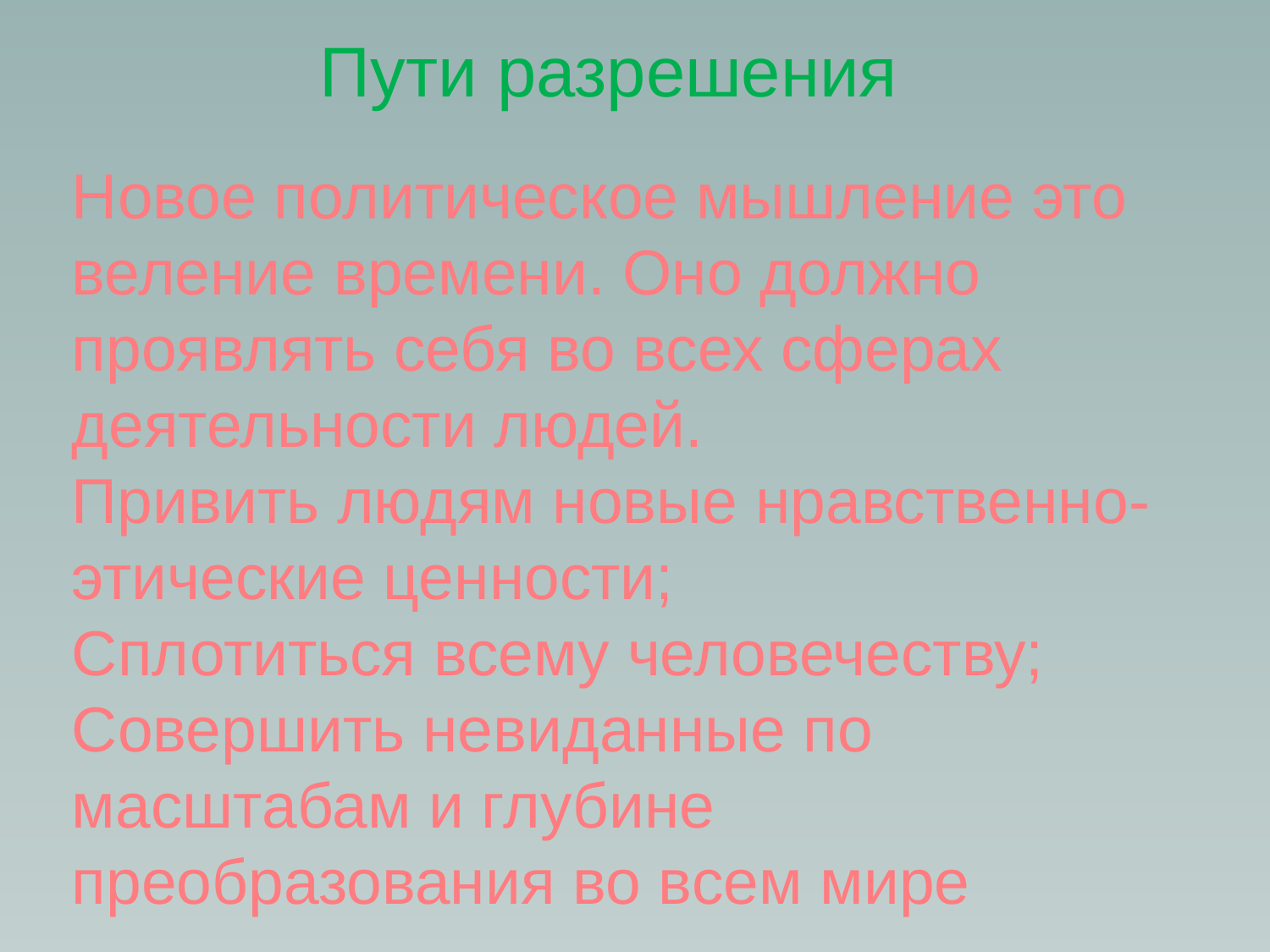

Пути разрешения
Новое политическое мышление это веление времени. Оно должно проявлять себя во всех сферах деятельности людей.
Привить людям новые нравственно-этические ценности;
Сплотиться всему человечеству;
Совершить невиданные по масштабам и глубине преобразования во всем мире